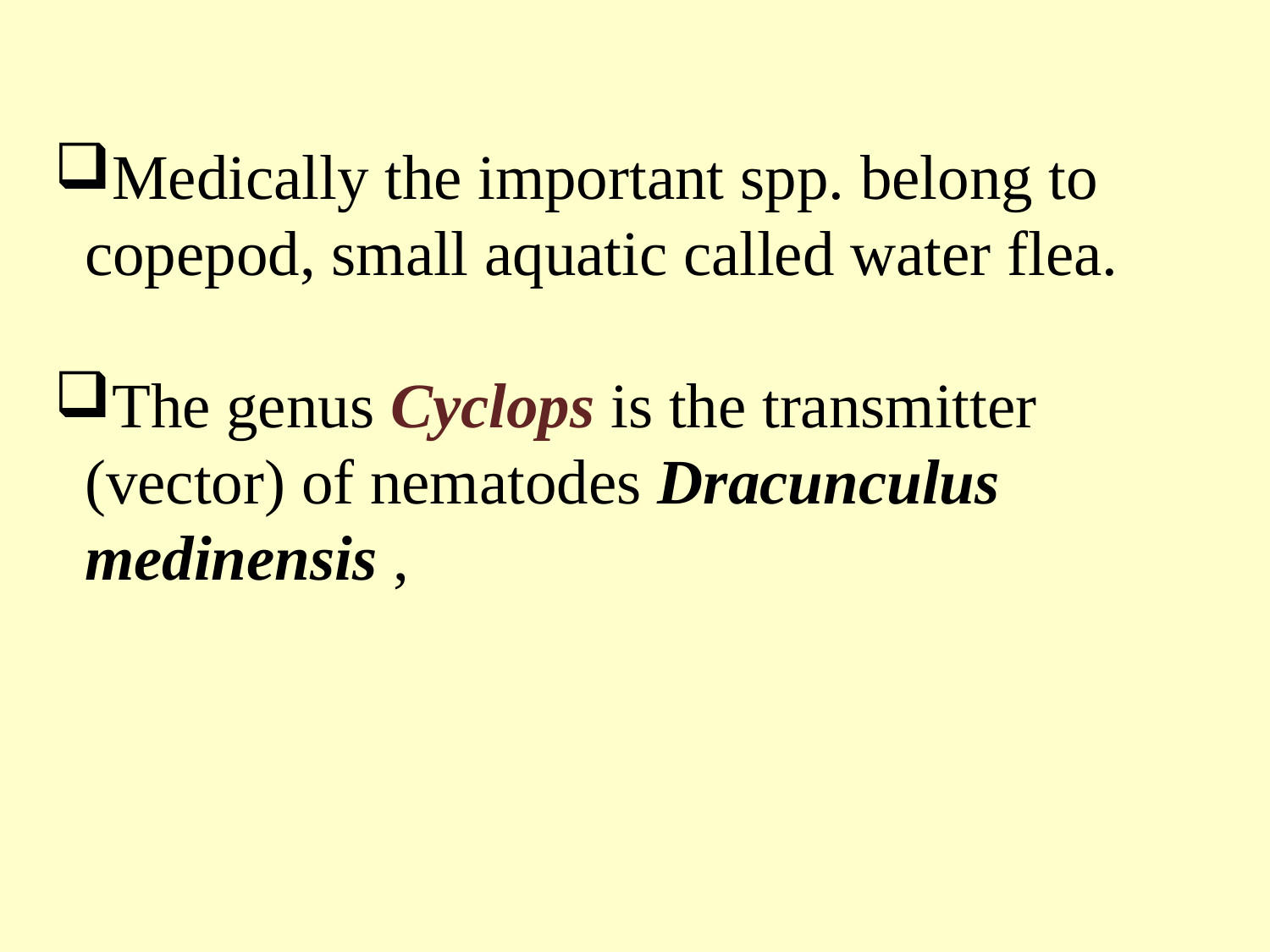

Medically the important spp. belong to copepod, small aquatic called water flea.

The genus Cyclops is the transmitter (vector) of nematodes Dracunculus medinensis ,